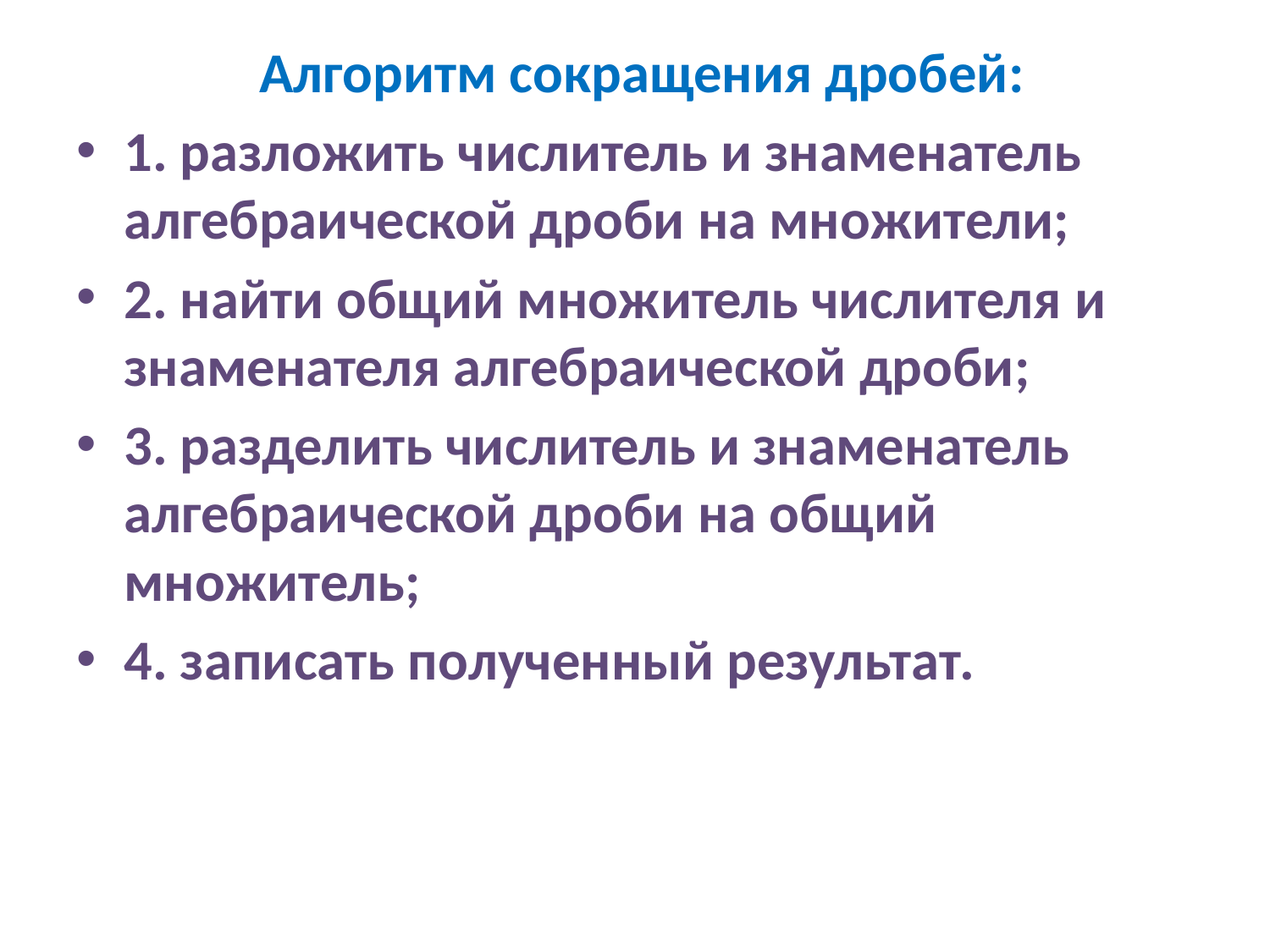

Алгоритм сокращения дробей:
1. разложить числитель и знаменатель алгебраической дроби на множители;
2. найти общий множитель числителя и знаменателя алгебраической дроби;
3. разделить числитель и знаменатель алгебраической дроби на общий множитель;
4. записать полученный результат.